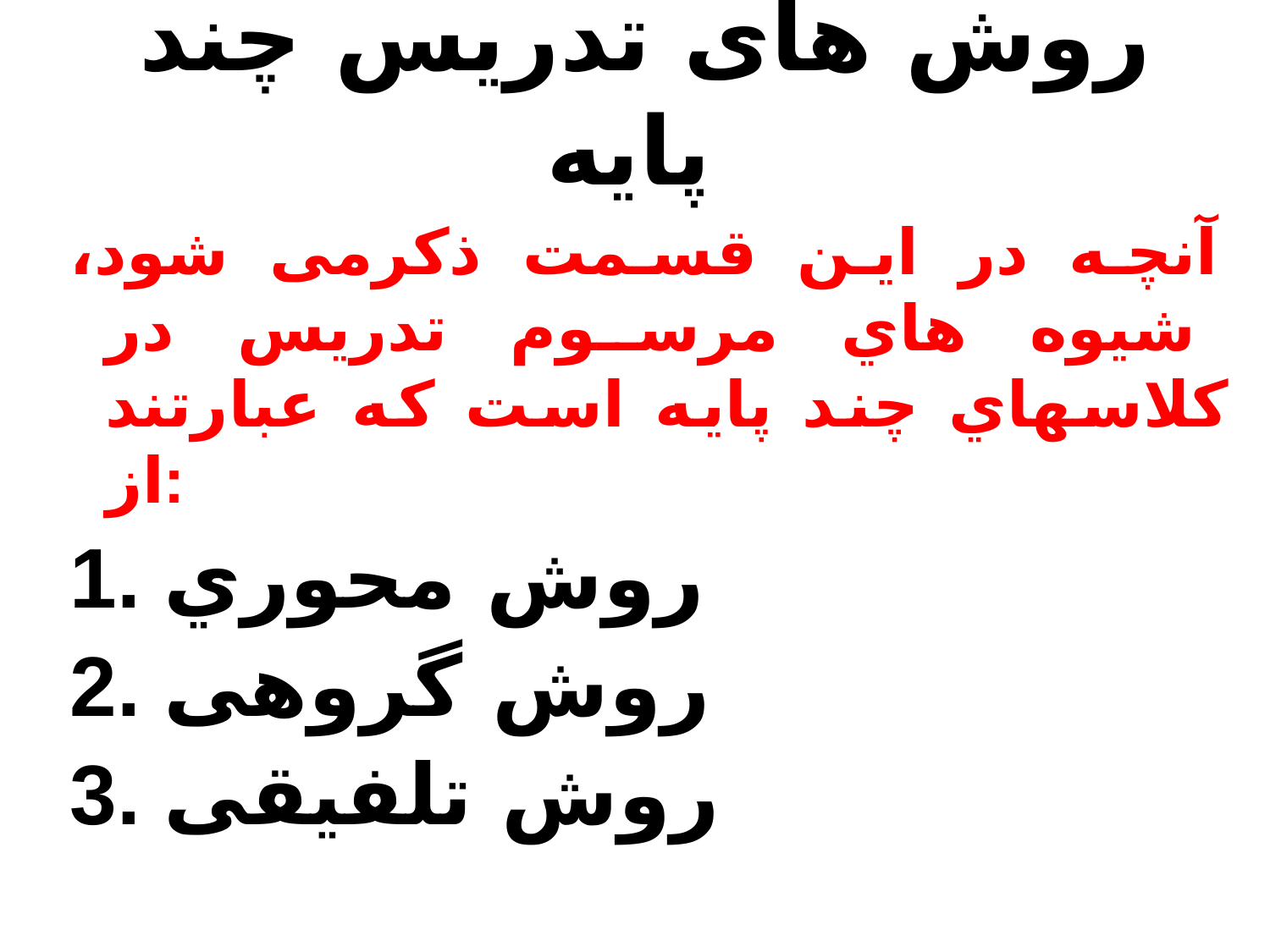

# روش های تدریس چند پایه
آنچه در این قسمت ذکرمی شود، شیوه هاي مرسوم تدریس در کلاسهاي چند پایه است که عبارتند از:
1. روش محوري
2. روش گروهی
3. روش تلفیقی